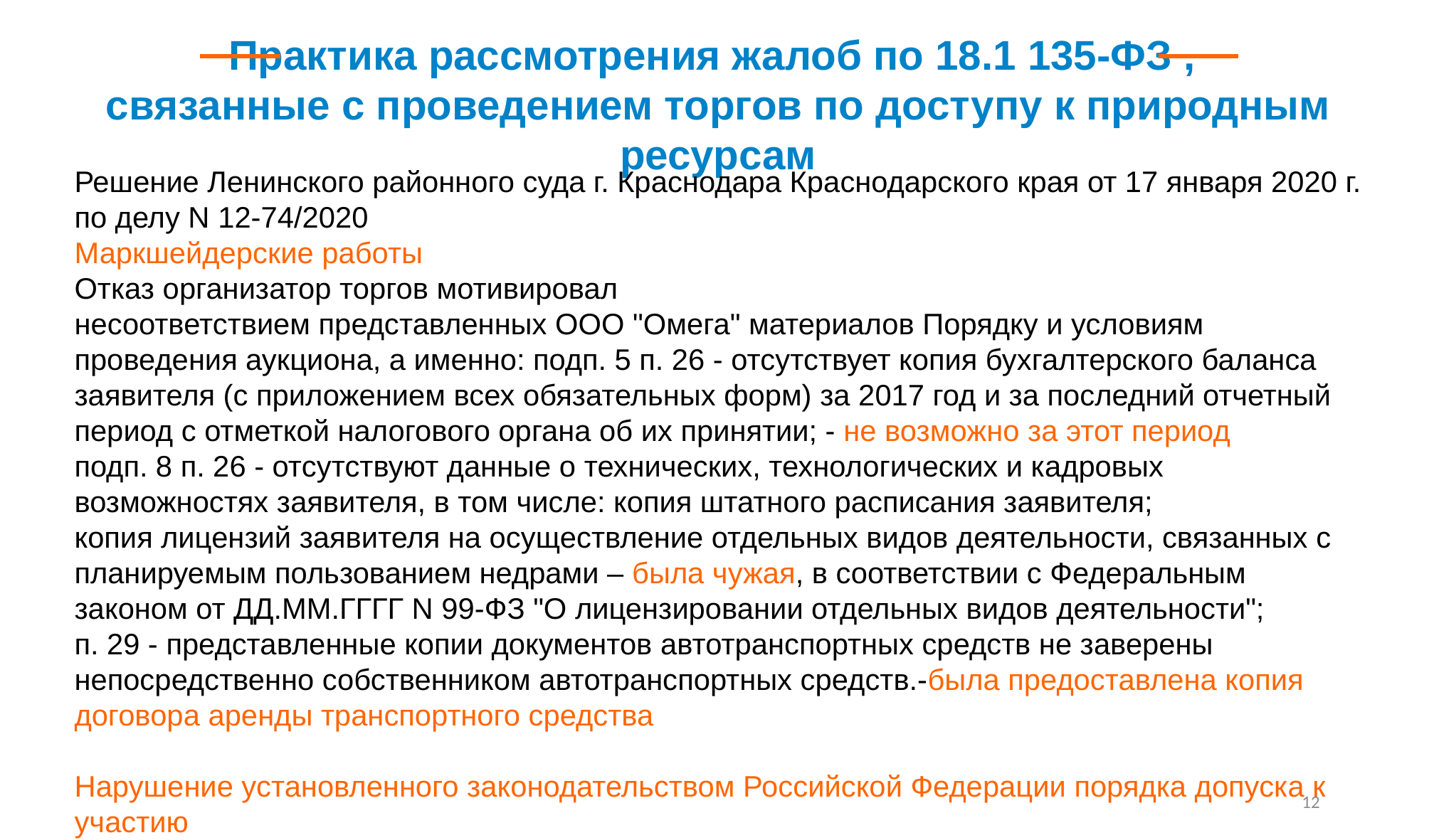

Практика рассмотрения жалоб по 18.1 135-ФЗ ,
связанные с проведением торгов по доступу к природным ресурсам

Решение Ленинского районного суда г. Краснодара Краснодарского края от 17 января 2020 г. по делу N 12-74/2020
Маркшейдерские работы
Отказ организатор торгов мотивировал
несоответствием представленных ООО "Омега" материалов Порядку и условиям проведения аукциона, а именно: подп. 5 п. 26 - отсутствует копия бухгалтерского баланса заявителя (с приложением всех обязательных форм) за 2017 год и за последний отчетный период с отметкой налогового органа об их принятии; - не возможно за этот период
подп. 8 п. 26 - отсутствуют данные о технических, технологических и кадровых возможностях заявителя, в том числе: копия штатного расписания заявителя;
копия лицензий заявителя на осуществление отдельных видов деятельности, связанных с планируемым пользованием недрами – была чужая, в соответствии с Федеральным законом от ДД.ММ.ГГГГ N 99-ФЗ "О лицензировании отдельных видов деятельности";
п. 29 - представленные копии документов автотранспортных средств не заверены непосредственно собственником автотранспортных средств.-была предоставлена копия договора аренды транспортного средства

Нарушение установленного законодательством Российской Федерации порядка допуска к участию
12